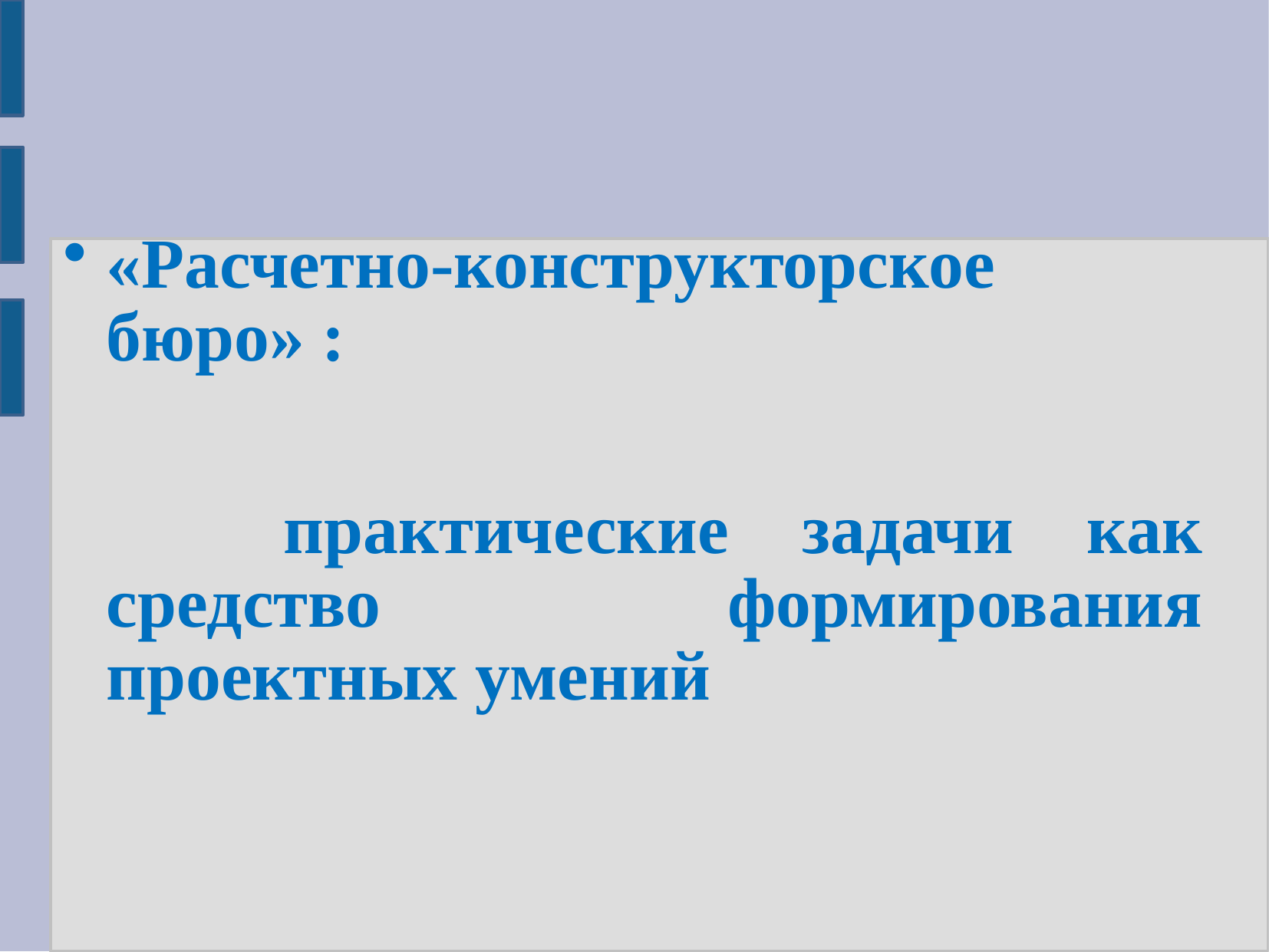

#
«Расчетно-конструкторское бюро» :

   практические задачи как средство формирования проектных умений